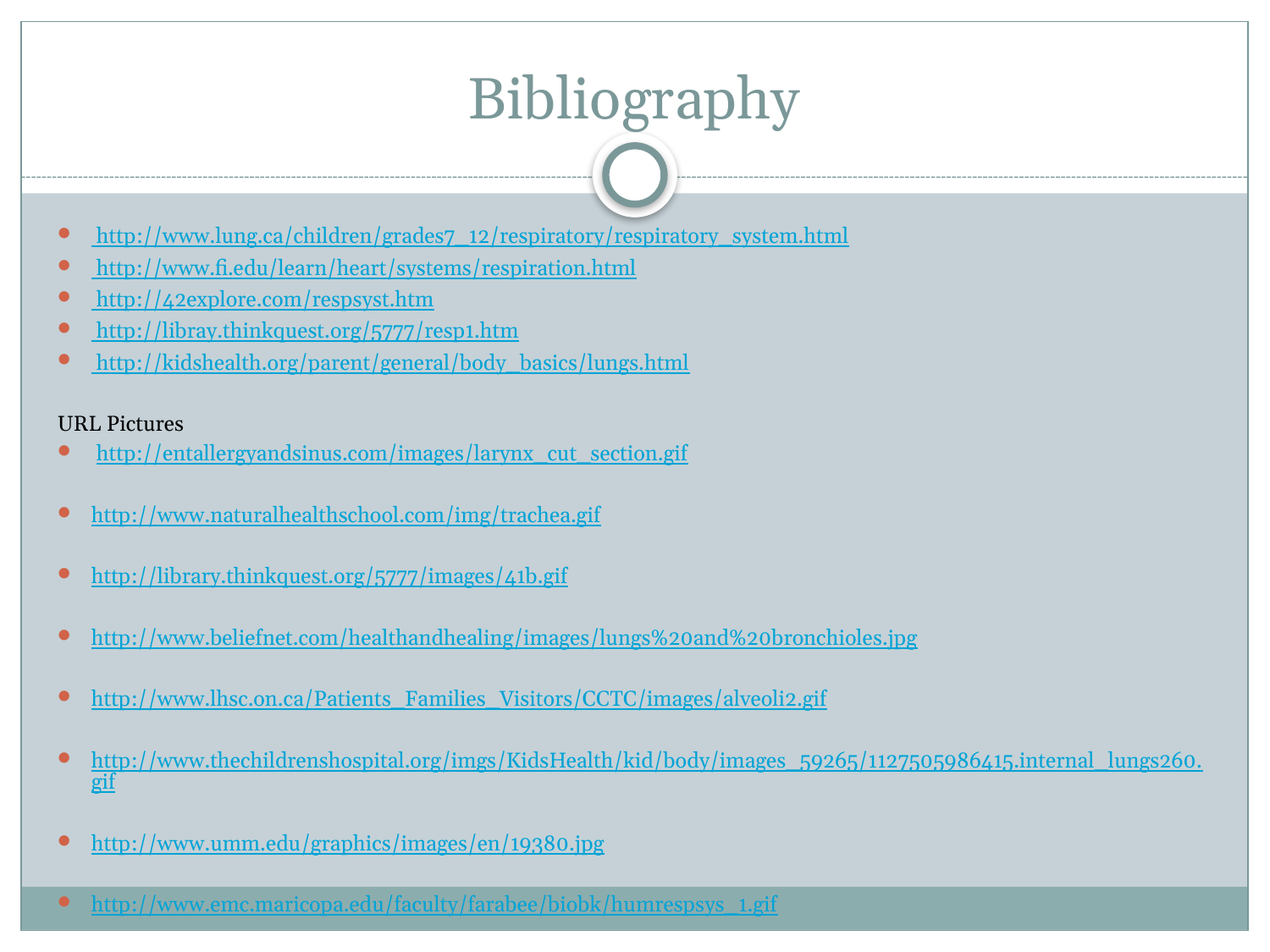

# Bibliography
 http://www.lung.ca/children/grades7_12/respiratory/respiratory_system.html
 http://www.fi.edu/learn/heart/systems/respiration.html
 http://42explore.com/respsyst.htm
 http://libray.thinkquest.org/5777/resp1.htm
 http://kidshealth.org/parent/general/body_basics/lungs.html

URL Pictures
 http://entallergyandsinus.com/images/larynx_cut_section.gif

http://www.naturalhealthschool.com/img/trachea.gif

http://library.thinkquest.org/5777/images/41b.gif

http://www.beliefnet.com/healthandhealing/images/lungs%20and%20bronchioles.jpg

http://www.lhsc.on.ca/Patients_Families_Visitors/CCTC/images/alveoli2.gif

http://www.thechildrenshospital.org/imgs/KidsHealth/kid/body/images_59265/1127505986415.internal_lungs260.gif

http://www.umm.edu/graphics/images/en/19380.jpg

http://www.emc.maricopa.edu/faculty/farabee/biobk/humrespsys_1.gif